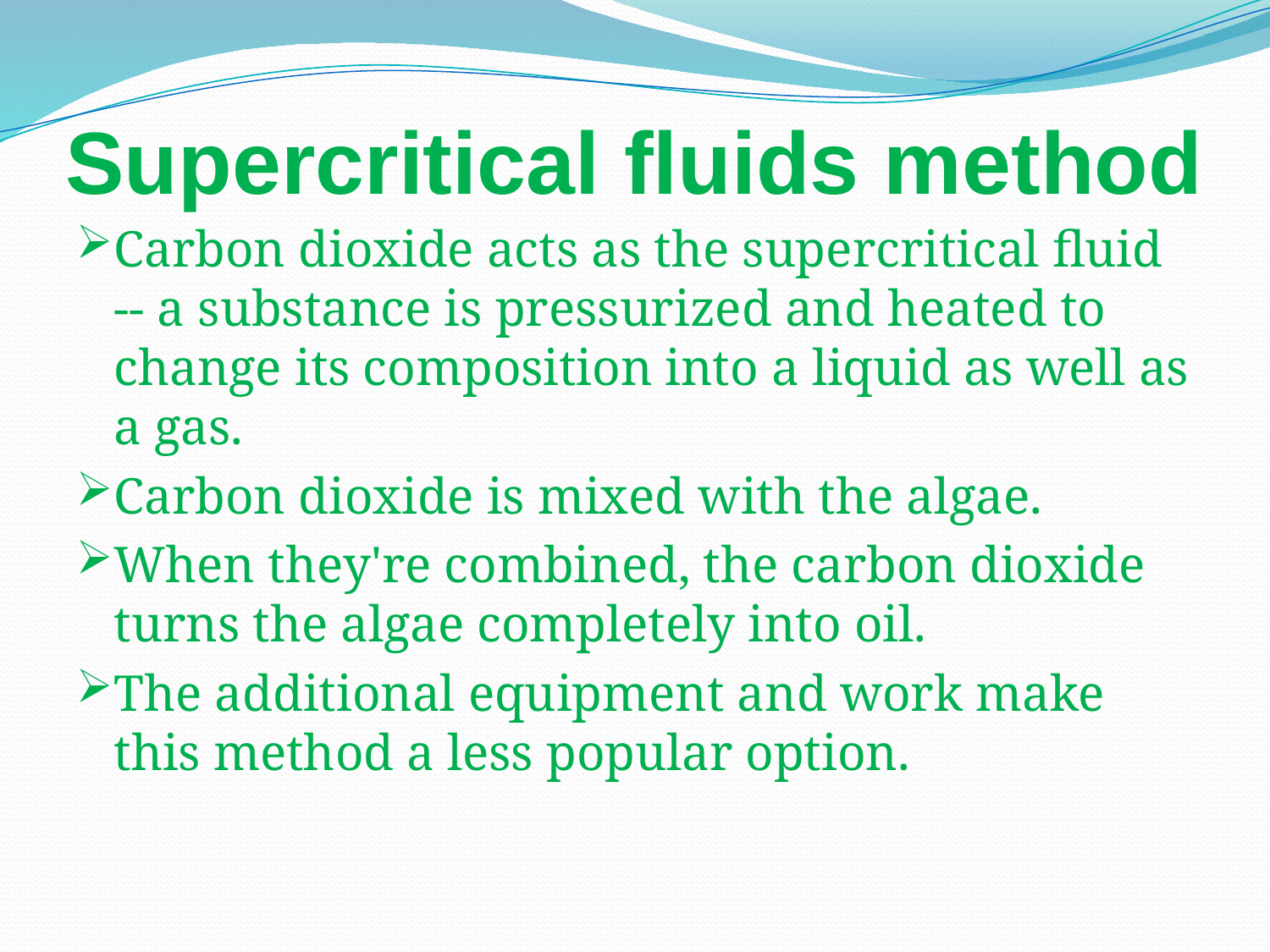

# Supercritical fluids method
Carbon dioxide acts as the supercritical fluid -- a substance is pressurized and heated to change its composition into a liquid as well as a gas.
Carbon dioxide is mixed with the algae.
When they're combined, the carbon dioxide turns the algae completely into oil.
The additional equipment and work make this method a less popular option.